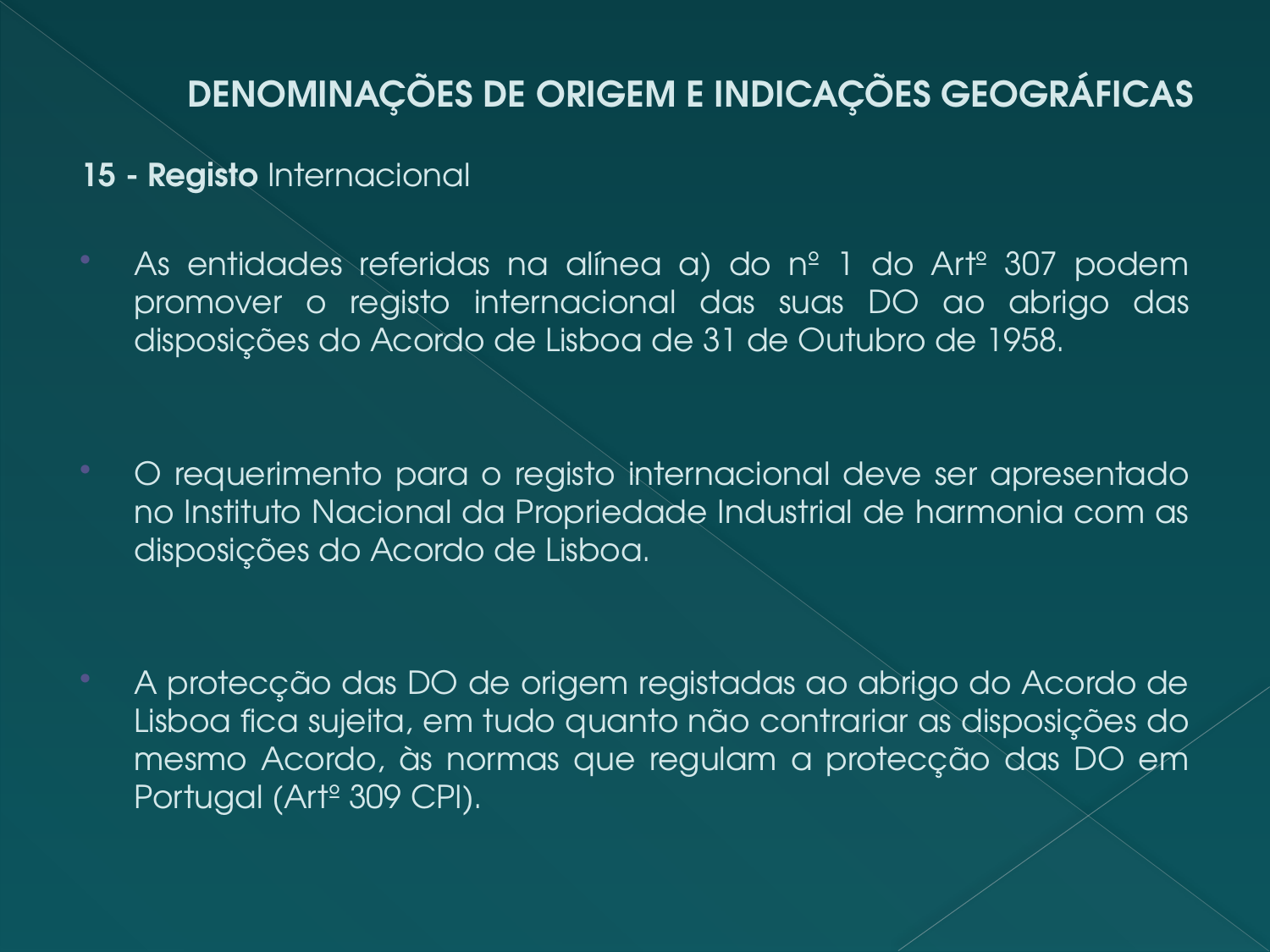

# DENOMINAÇÕES DE ORIGEM E INDICAÇÕES GEOGRÁFICAS
15 - Registo Internacional

As entidades referidas na alínea a) do nº 1 do Artº 307 podem promover o registo internacional das suas DO ao abrigo das disposições do Acordo de Lisboa de 31 de Outubro de 1958.

O requerimento para o registo internacional deve ser apresentado no Instituto Nacional da Propriedade Industrial de harmonia com as disposições do Acordo de Lisboa.

A protecção das DO de origem registadas ao abrigo do Acordo de Lisboa fica sujeita, em tudo quanto não contrariar as disposições do mesmo Acordo, às normas que regulam a protecção das DO em Portugal (Artº 309 CPI).